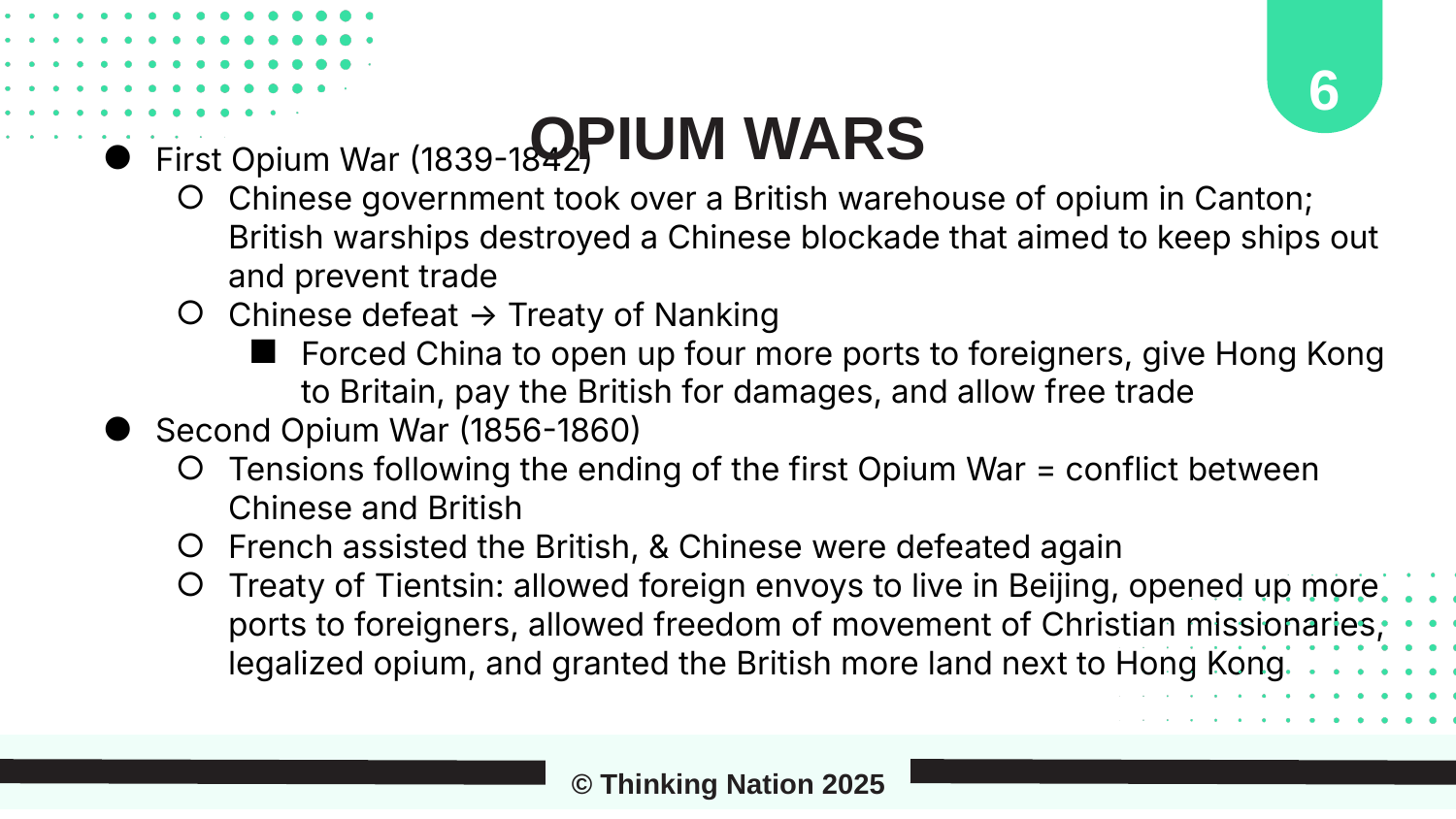

6
OPIUM WARS
First Opium War (1839-1842)
Chinese government took over a British warehouse of opium in Canton; British warships destroyed a Chinese blockade that aimed to keep ships out and prevent trade
Chinese defeat → Treaty of Nanking
Forced China to open up four more ports to foreigners, give Hong Kong to Britain, pay the British for damages, and allow free trade
Second Opium War (1856-1860)
Tensions following the ending of the first Opium War = conflict between Chinese and British
French assisted the British, & Chinese were defeated again
Treaty of Tientsin: allowed foreign envoys to live in Beijing, opened up more ports to foreigners, allowed freedom of movement of Christian missionaries, legalized opium, and granted the British more land next to Hong Kong

© Thinking Nation 2025